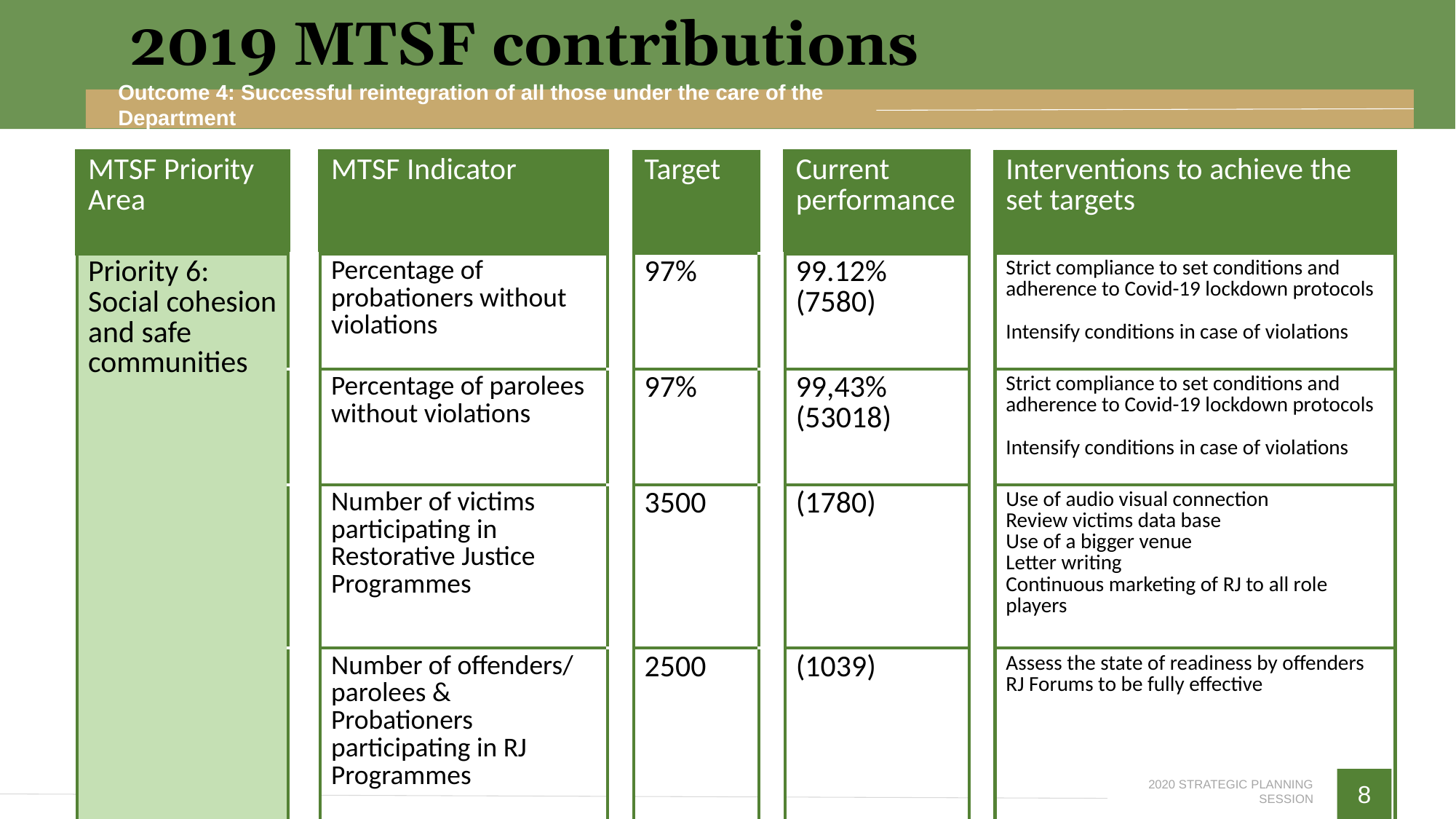

2019 MTSF contributions
Outcome 4: Successful reintegration of all those under the care of the Department
| MTSF Priority Area |  | MTSF Indicator |  | Target |  | Current performance |  | Interventions to achieve the set targets |
| --- | --- | --- | --- | --- | --- | --- | --- | --- |
| Priority 6: Social cohesion and safe communities |  | Percentage of probationers without violations |  | 97% |  | 99.12% (7580) |  | Strict compliance to set conditions and adherence to Covid-19 lockdown protocols Intensify conditions in case of violations |
|  |  | Percentage of parolees without violations |  | 97% |  | 99,43% (53018) |  | Strict compliance to set conditions and adherence to Covid-19 lockdown protocols Intensify conditions in case of violations |
|  |  | Number of victims participating in Restorative Justice Programmes |  | 3500 |  | (1780) |  | Use of audio visual connection Review victims data base Use of a bigger venue Letter writing Continuous marketing of RJ to all role players |
|  |  | Number of offenders/ parolees & Probationers participating in RJ Programmes |  | 2500 |  | (1039) |  | Assess the state of readiness by offenders RJ Forums to be fully effective |
Outcome 4: Successful reintegration of all those under the care of the Department